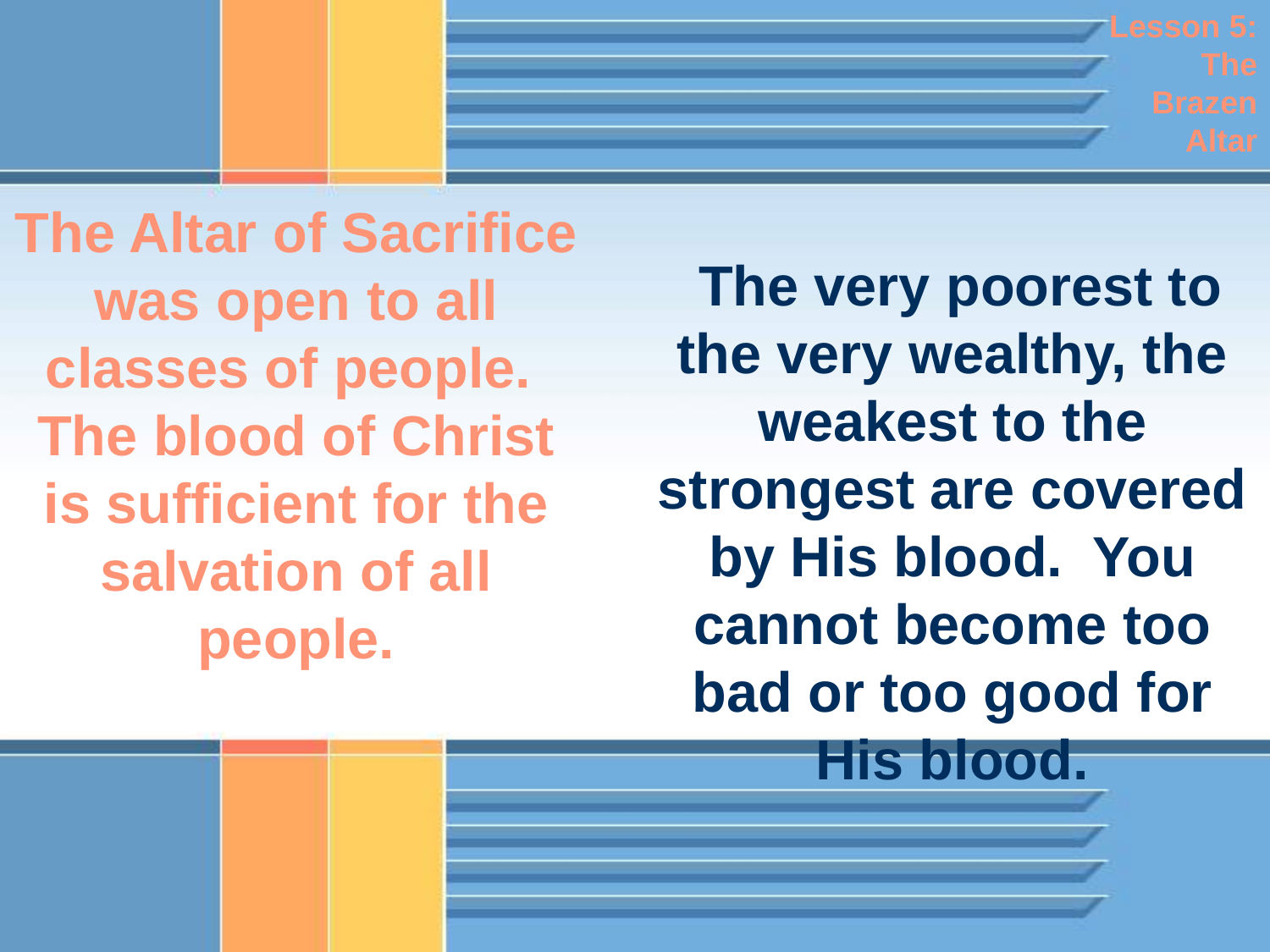

Lesson 5: The Brazen Altar
The Altar of Sacrifice was open to all classes of people.  The blood of Christ is sufficient for the salvation of all people.
 The very poorest to the very wealthy, the weakest to the strongest are covered by His blood.  You cannot become too bad or too good for His blood.